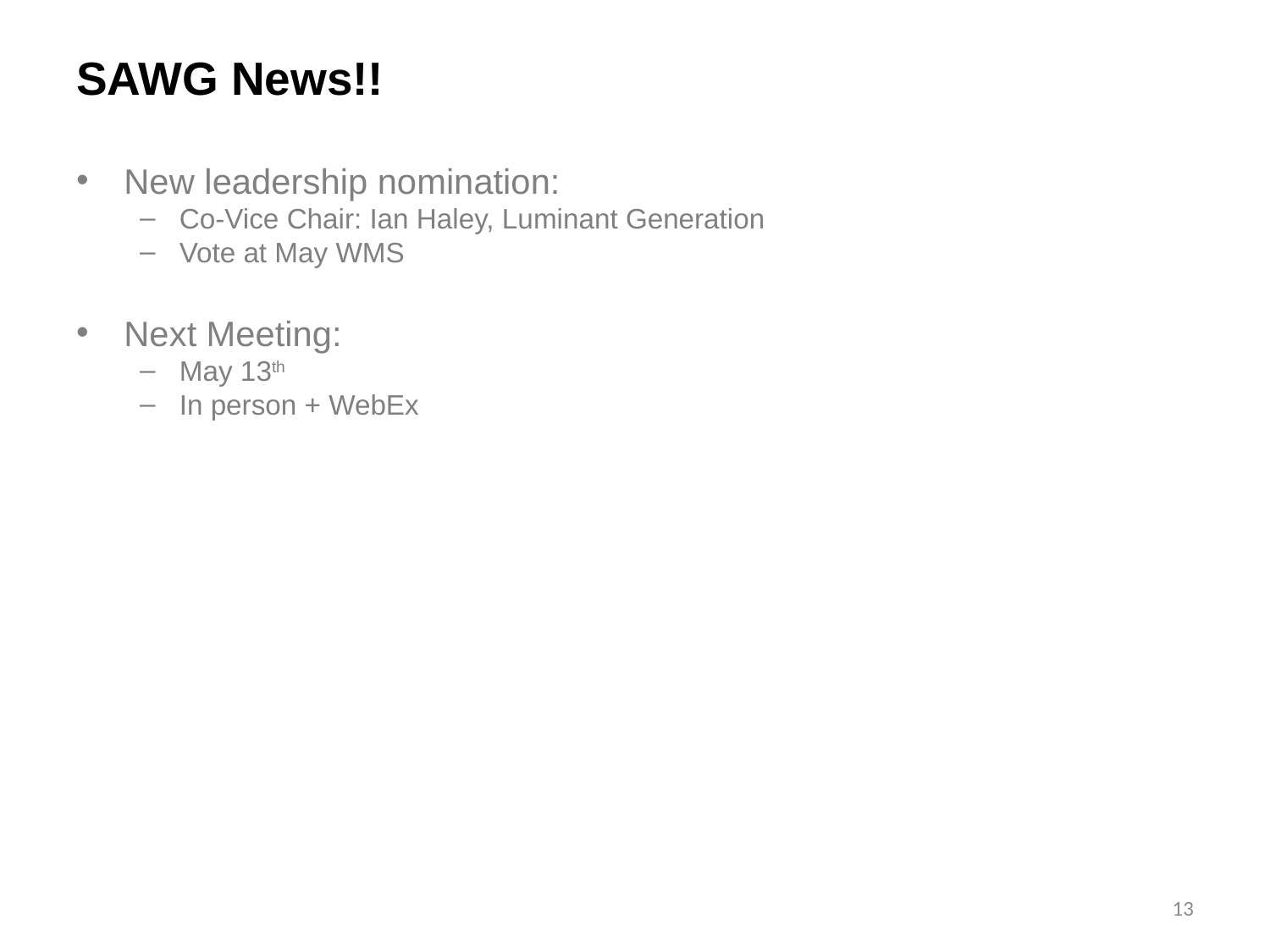

# SAWG News!!

New leadership nomination:
Co-Vice Chair: Ian Haley, Luminant Generation
Vote at May WMS

Next Meeting:
May 13th
In person + WebEx

13